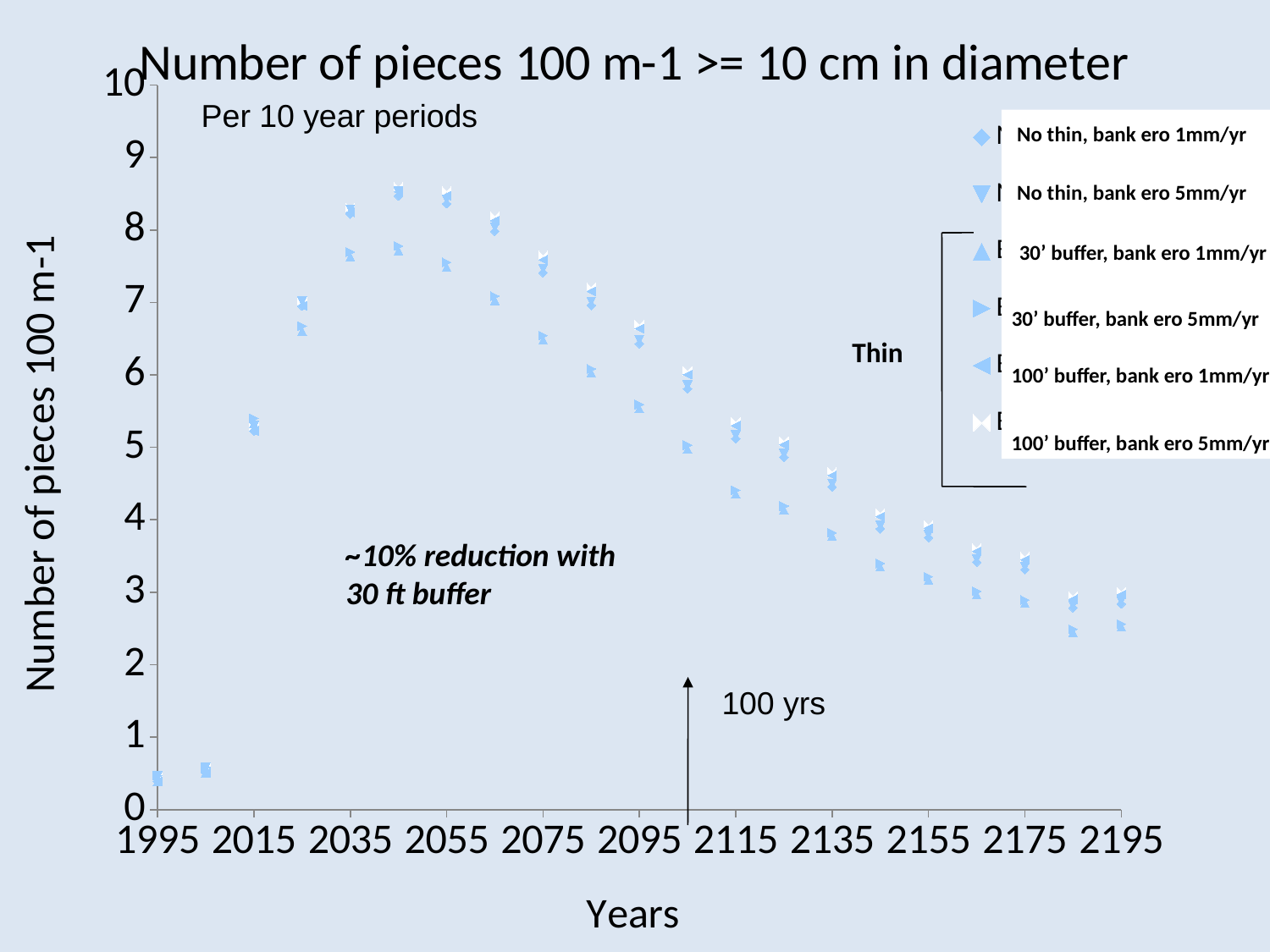

### Chart: Number of pieces 100 m-1 >= 10 cm in diameter

| Category | NoTBE1PD10 | NoTBE5PD10 | Buf30BE1PD10 | Buf30BE5PD10 | Buf100BE1PD10 | Buf100BE5PD10 |
|---|---|---|---|---|---|---|
Per 10 year periods

No thin, bank ero 1mm/yr
No thin, bank ero 5mm/yr

30’ buffer, bank ero 1mm/yr
30’ buffer, bank ero 5mm/yr
Thin
100’ buffer, bank ero 1mm/yr
100’ buffer, bank ero 5mm/yr

~10% reduction with
30 ft buffer

100 yrs